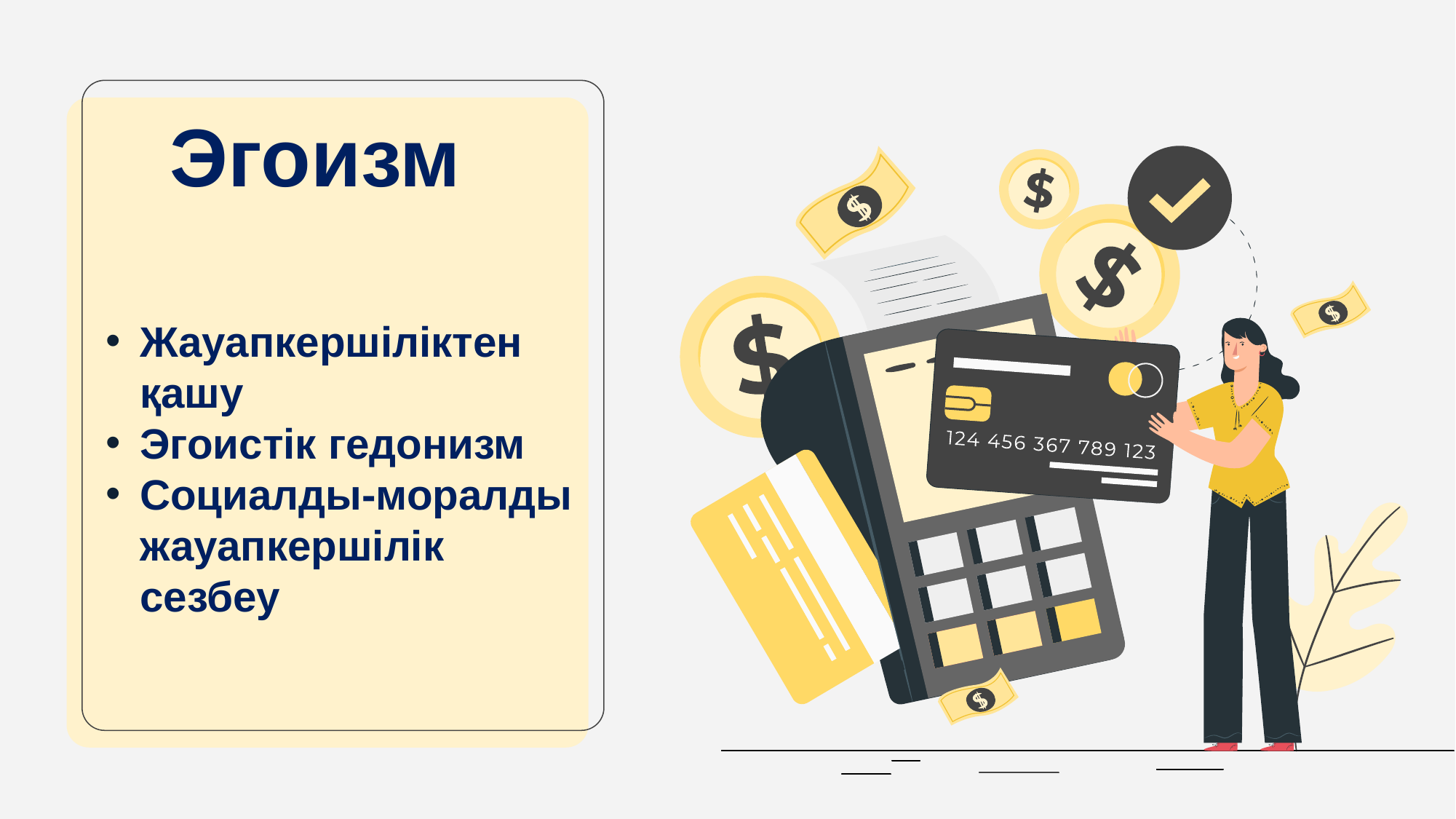

# Эгоизм

Жауапкершіліктен қашу
Эгоиcтік гедонизм
Социалды-моралды жауапкершілік сезбеу